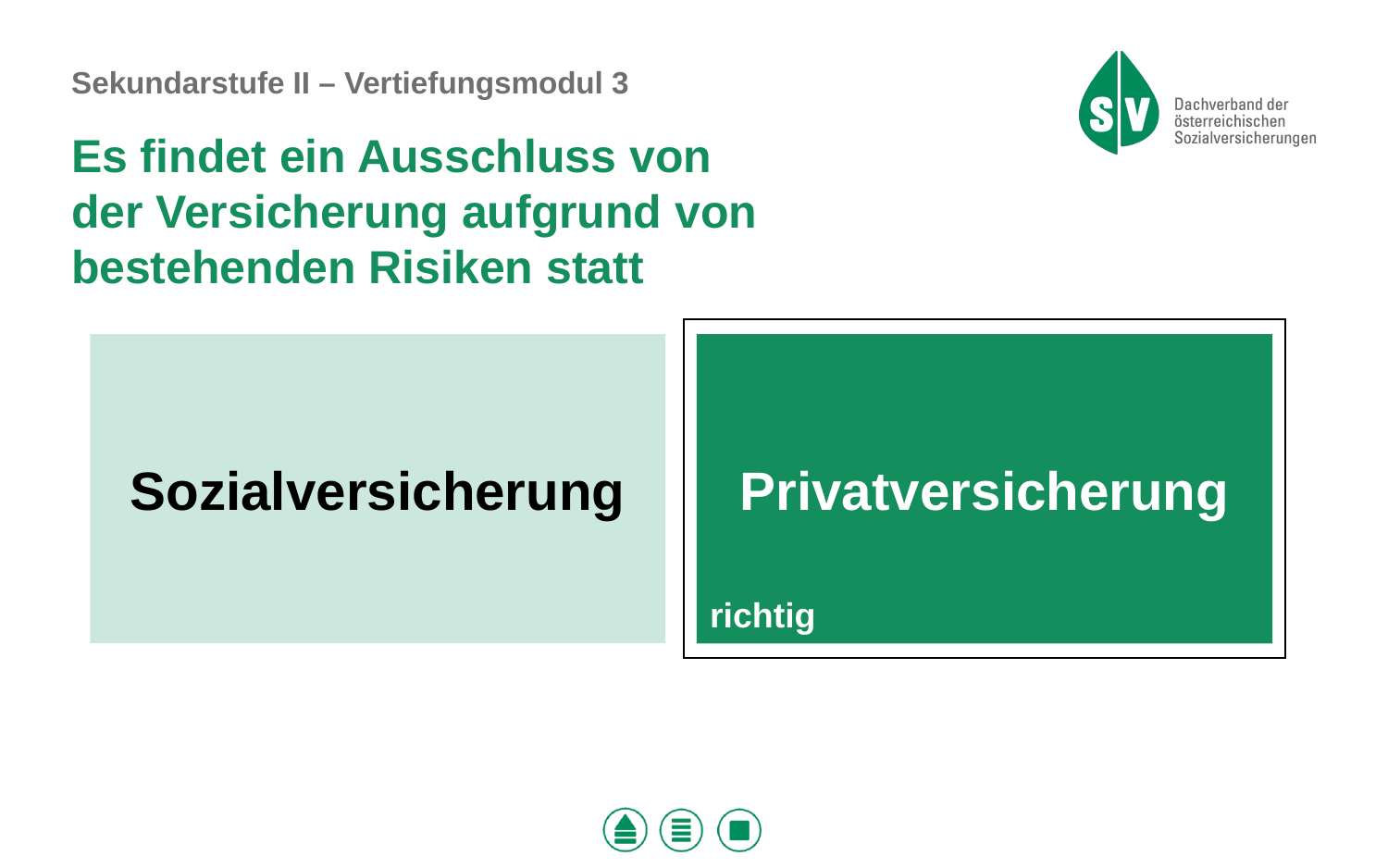

Es findet ein Ausschluss von
der Versicherung aufgrund von
bestehenden Risiken statt

Sozialversicherung
Privatversicherung
richtig
8